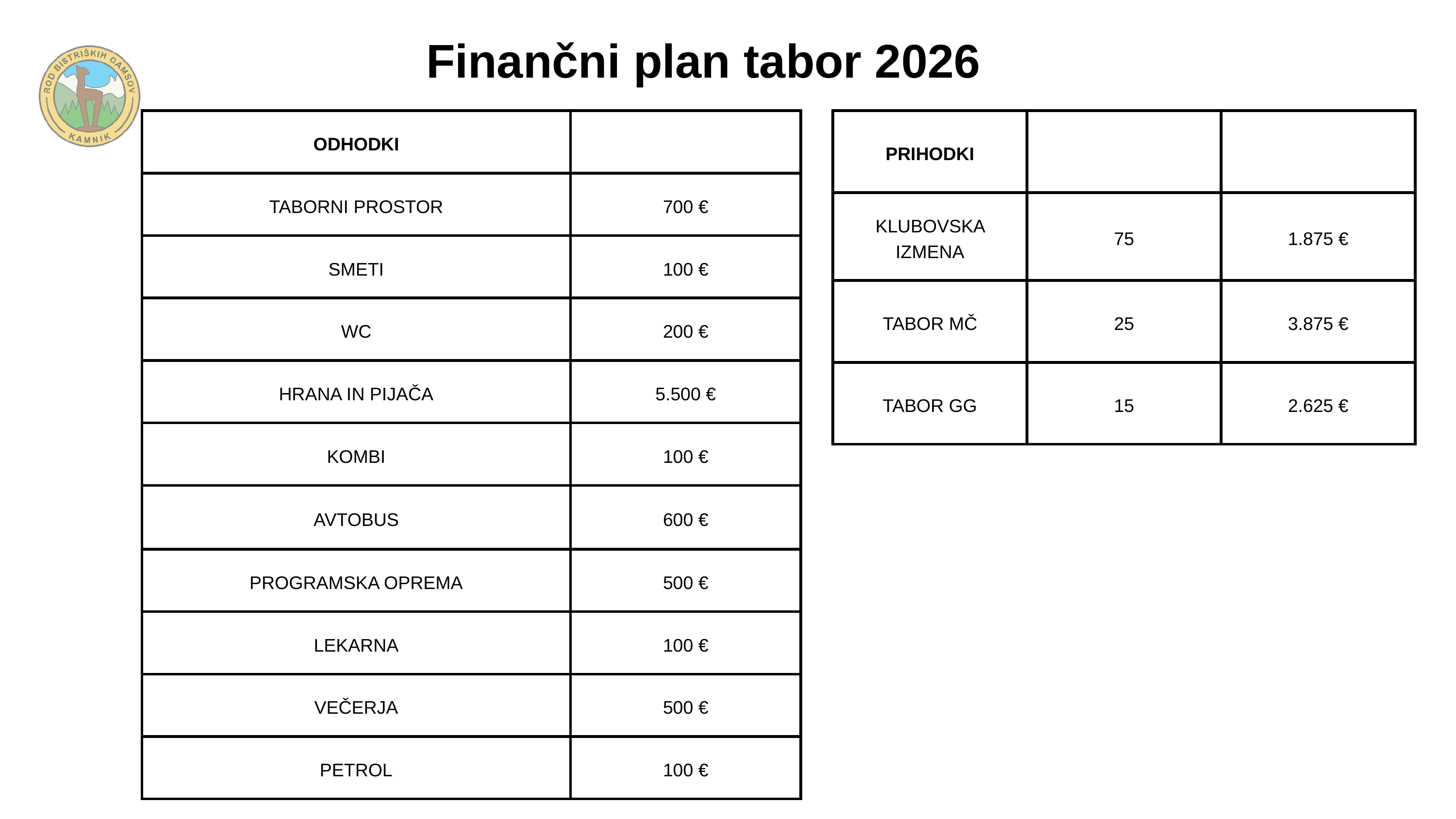

Finančni plan tabor 2026

| ODHODKI |  |
| --- | --- |
| TABORNI PROSTOR | 700 € |
| SMETI | 100 € |
| WC | 200 € |
| HRANA IN PIJAČA | 5.500 € |
| KOMBI | 100 € |
| AVTOBUS | 600 € |
| PROGRAMSKA OPREMA | 500 € |
| LEKARNA | 100 € |
| VEČERJA | 500 € |
| PETROL | 100 € |
| PRIHODKI |  |  |
| --- | --- | --- |
| KLUBOVSKA IZMENA | 75 | 1.875 € |
| TABOR MČ | 25 | 3.875 € |
| TABOR GG | 15 | 2.625 € |